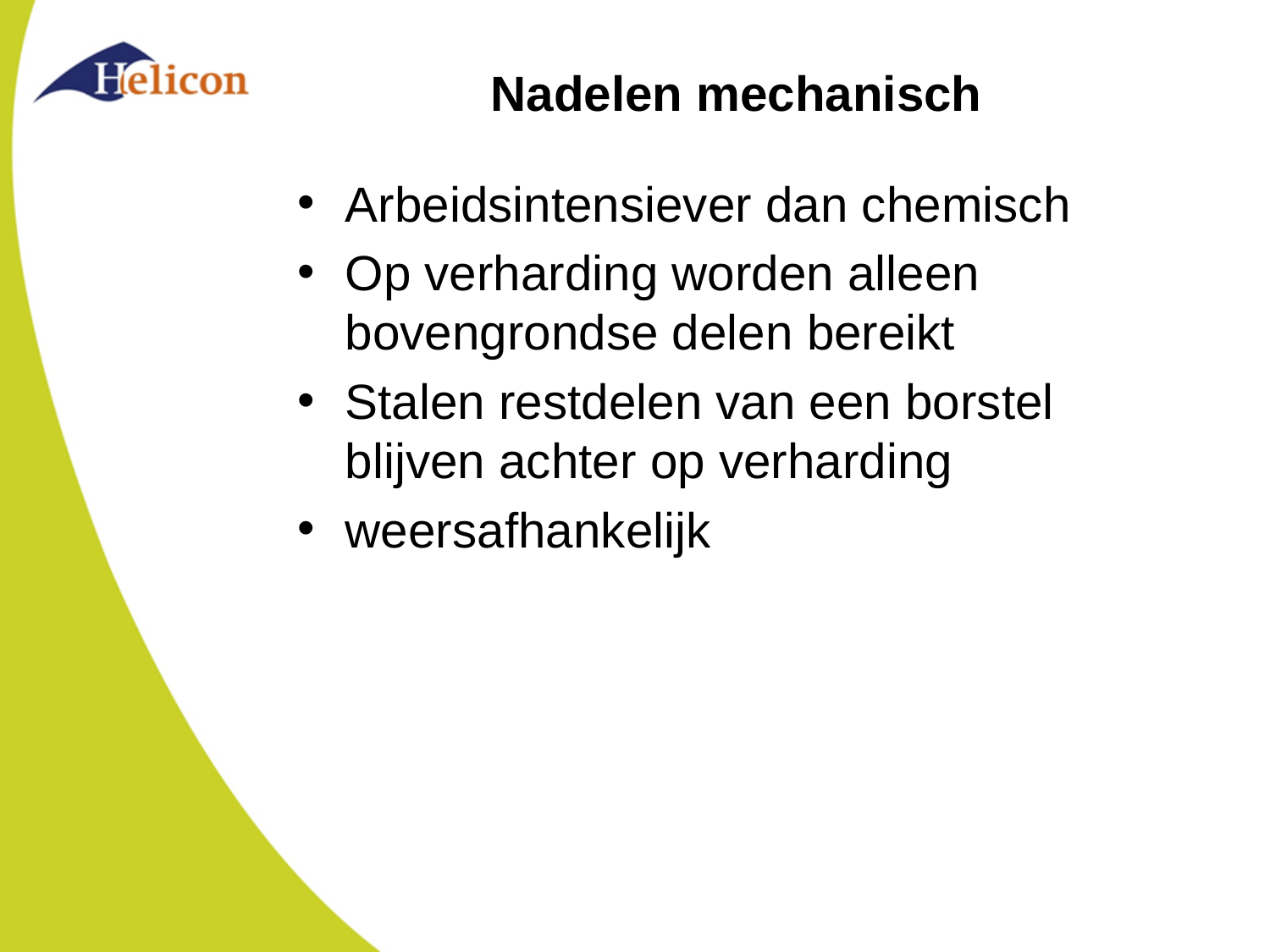

# Nadelen mechanisch
Arbeidsintensiever dan chemisch
Op verharding worden alleen bovengrondse delen bereikt
Stalen restdelen van een borstel blijven achter op verharding
weersafhankelijk